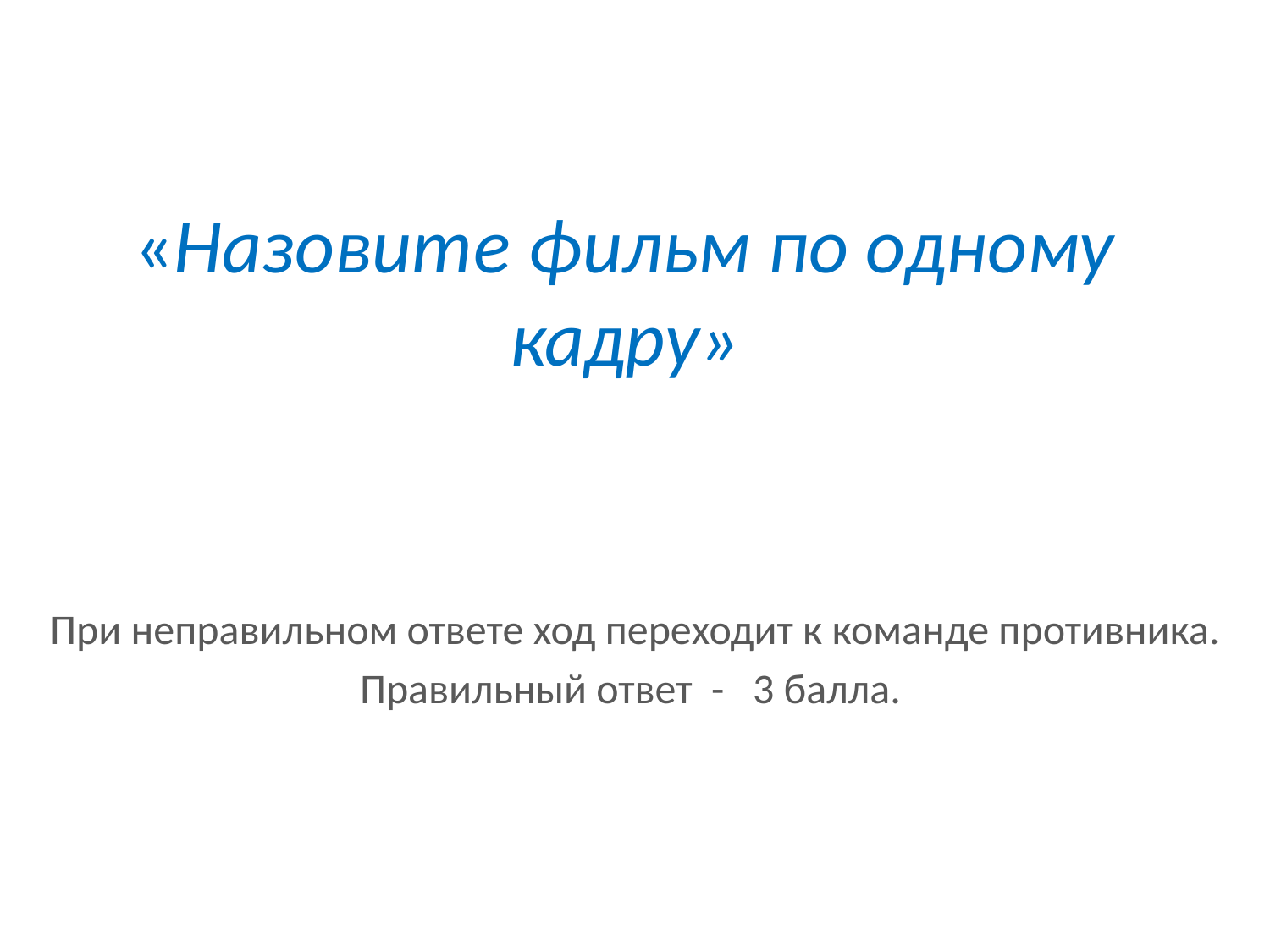

# «Назовите фильм по одному кадру»
При неправильном ответе ход переходит к команде противника.
Правильный ответ  -   3 балла.